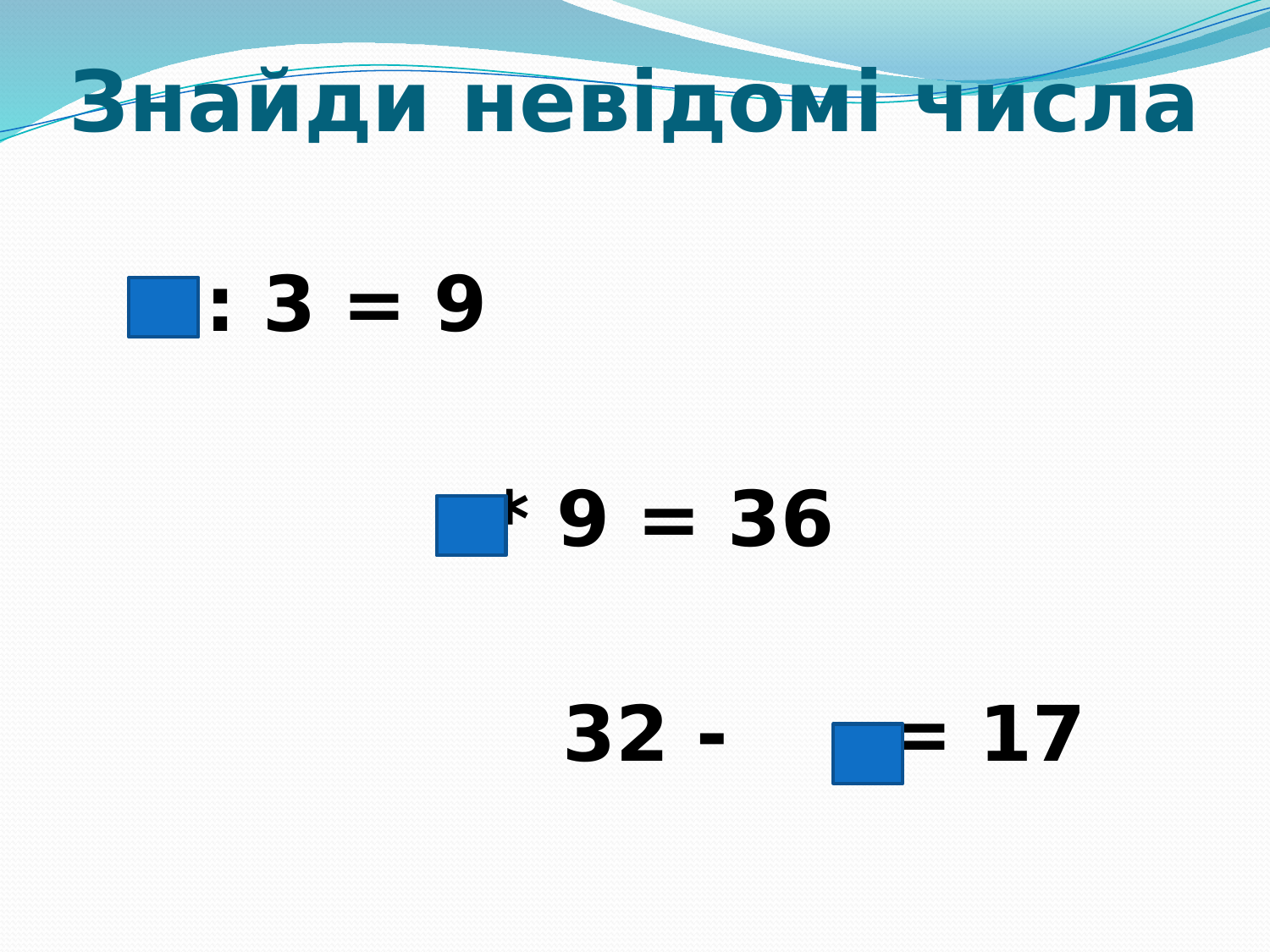

# Знайди невідомі числа

         : 3 = 9

                 * 9 = 36

                    32 -      = 17